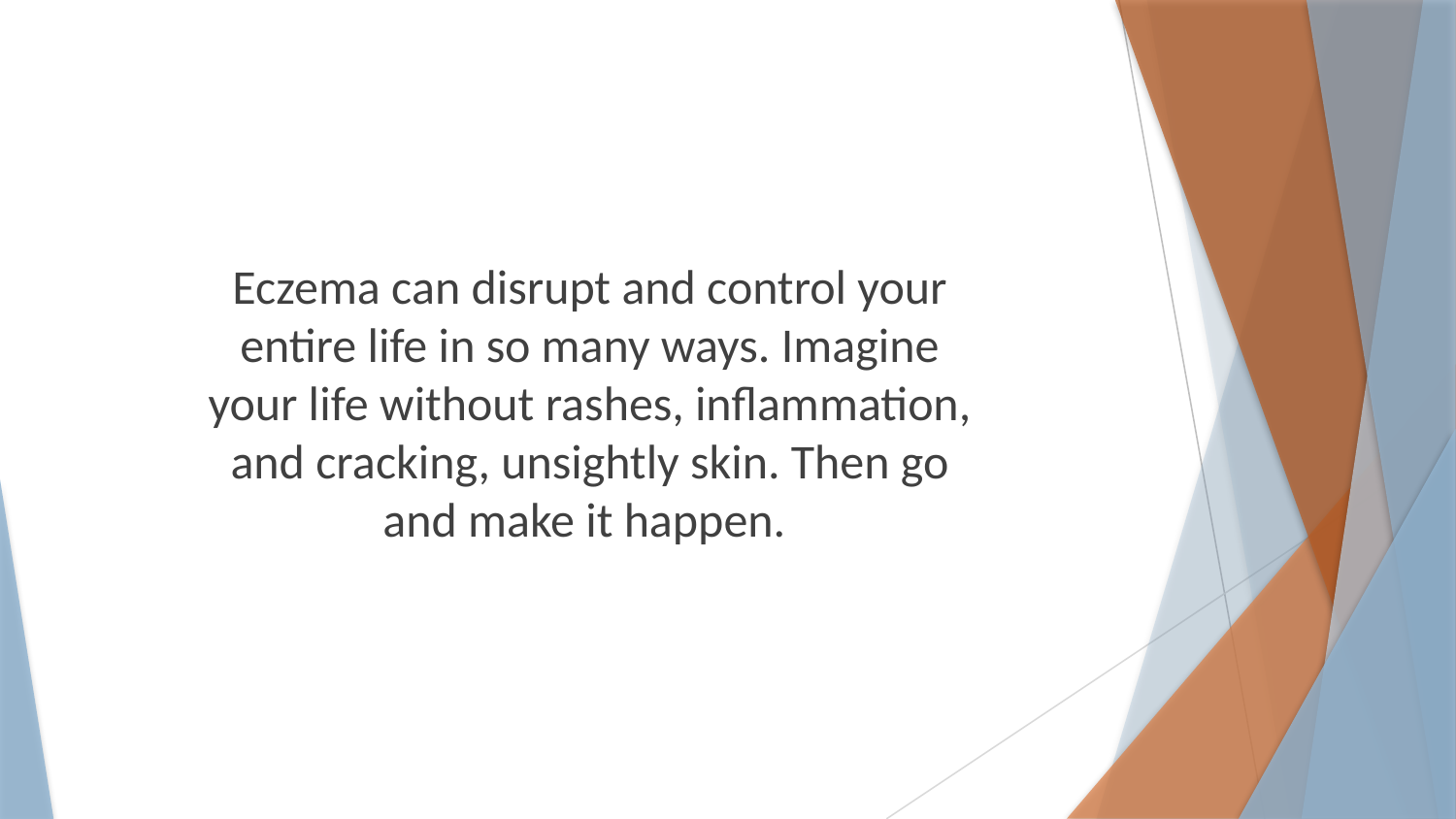

Eczema can disrupt and control your entire life in so many ways. Imagine your life without rashes, inflammation, and cracking, unsightly skin. Then go and make it happen.